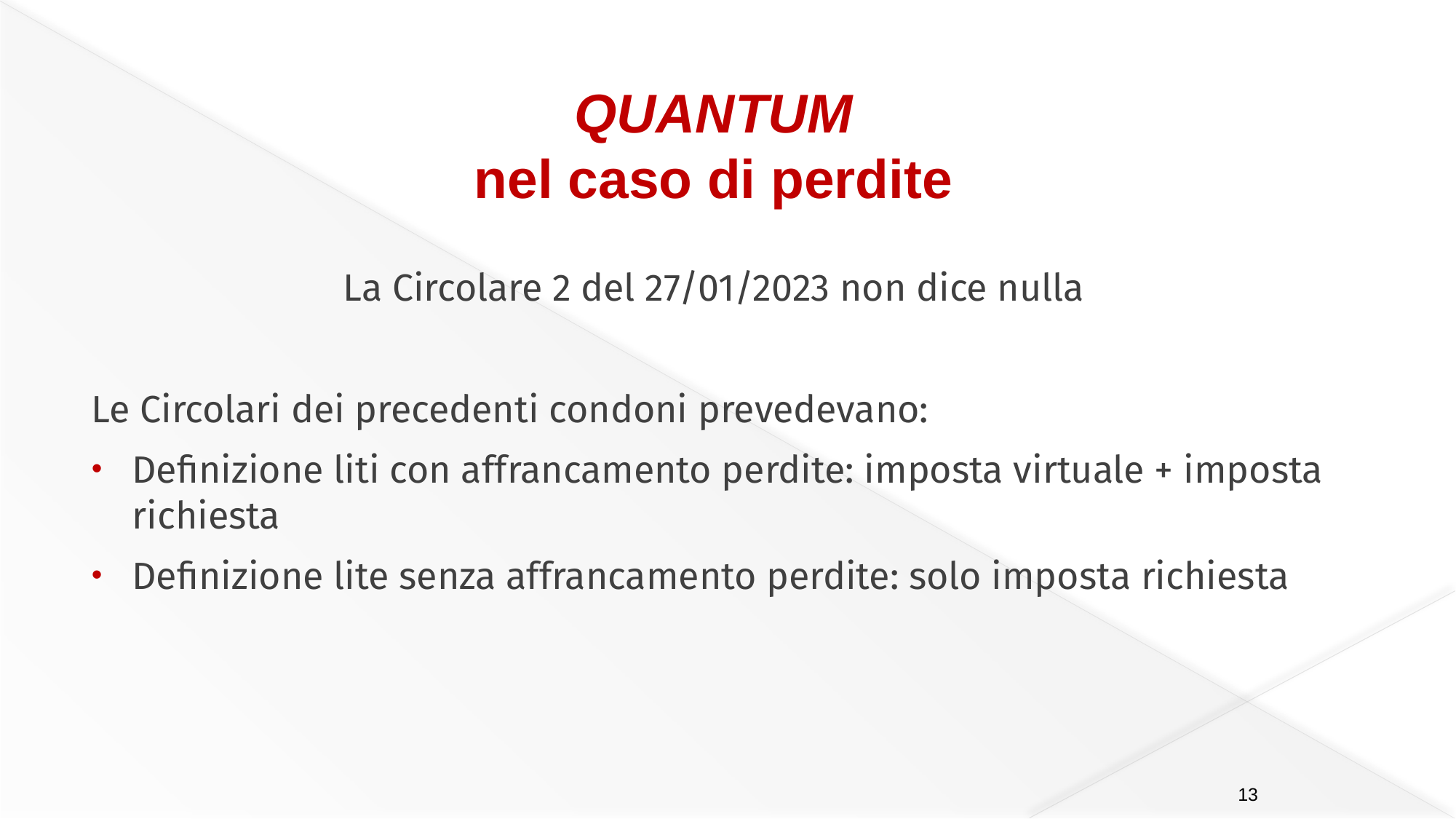

QUANTUM
nel caso di perdite
La Circolare 2 del 27/01/2023 non dice nulla

Le Circolari dei precedenti condoni prevedevano:
Definizione liti con affrancamento perdite: imposta virtuale + imposta richiesta
Definizione lite senza affrancamento perdite: solo imposta richiesta
13